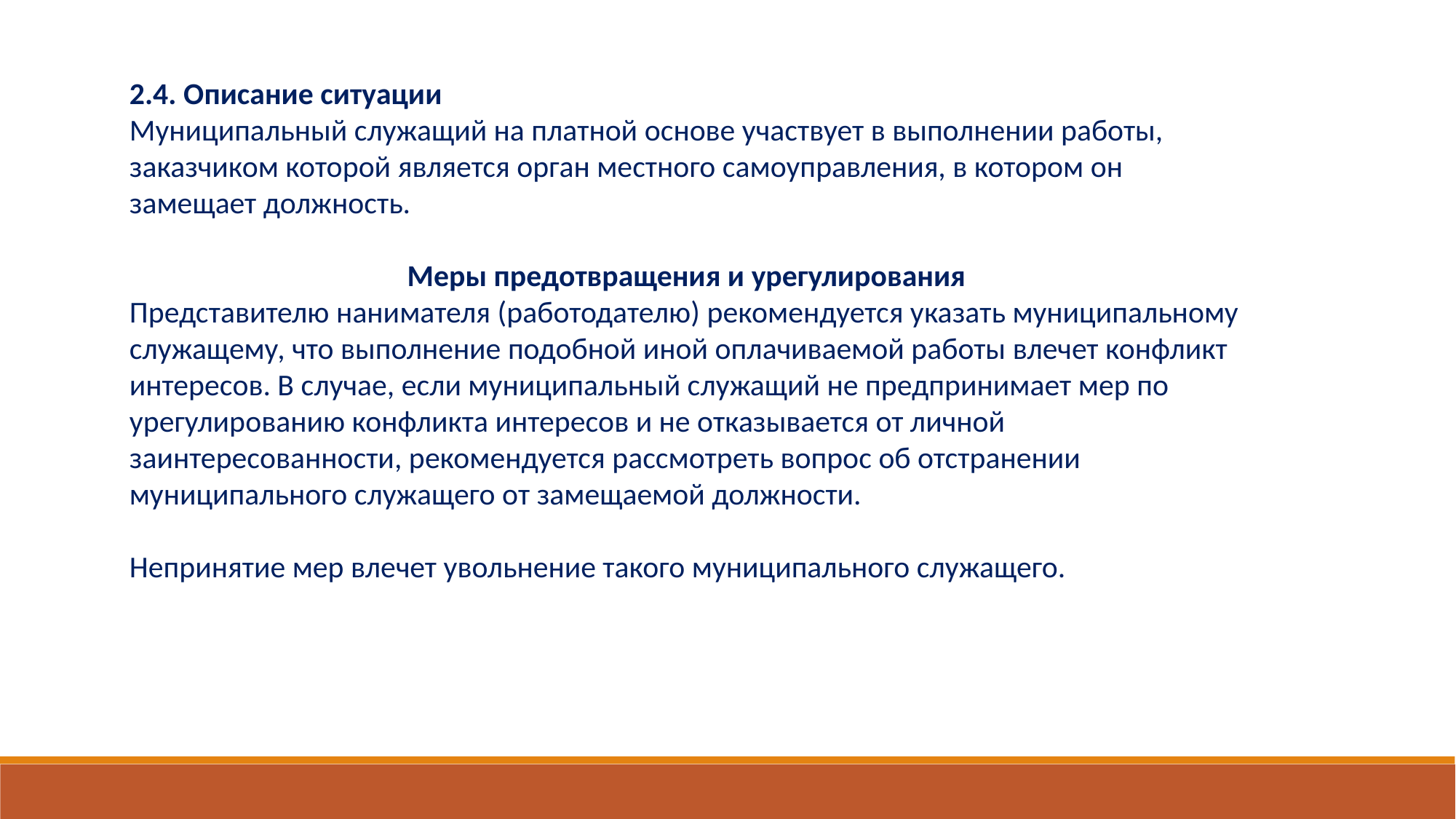

2.4. Описание ситуации
Муниципальный служащий на платной основе участвует в выполнении работы,
заказчиком которой является орган местного самоуправления, в котором он
замещает должность.

Меры предотвращения и урегулирования
Представителю нанимателя (работодателю) рекомендуется указать муниципальному служащему, что выполнение подобной иной оплачиваемой работы влечет конфликт интересов. В случае, если муниципальный служащий не предпринимает мер по урегулированию конфликта интересов и не отказывается от личной заинтересованности, рекомендуется рассмотреть вопрос об отстранении муниципального служащего от замещаемой должности.

Непринятие мер влечет увольнение такого муниципального служащего.